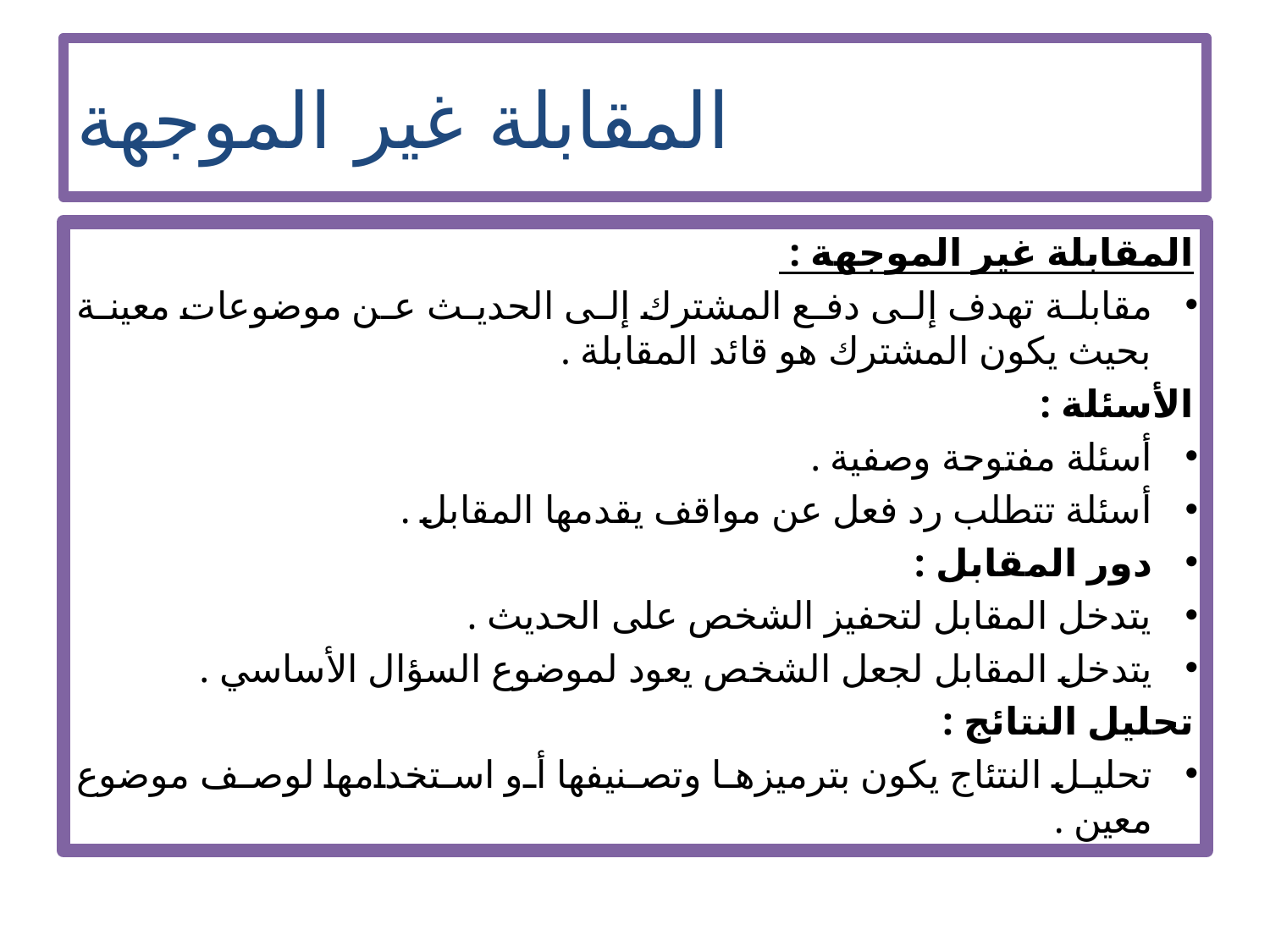

# المقابلة غير الموجهة
المقابلة غير الموجهة :
مقابلة تهدف إلى دفع المشترك إلى الحديث عن موضوعات معينة بحيث يكون المشترك هو قائد المقابلة .
الأسئلة :
أسئلة مفتوحة وصفية .
أسئلة تتطلب رد فعل عن مواقف يقدمها المقابل .
دور المقابل :
يتدخل المقابل لتحفيز الشخص على الحديث .
يتدخل المقابل لجعل الشخص يعود لموضوع السؤال الأساسي .
تحليل النتائج :
تحليل النتئاج يكون بترميزها وتصنيفها أو استخدامها لوصف موضوع معين .